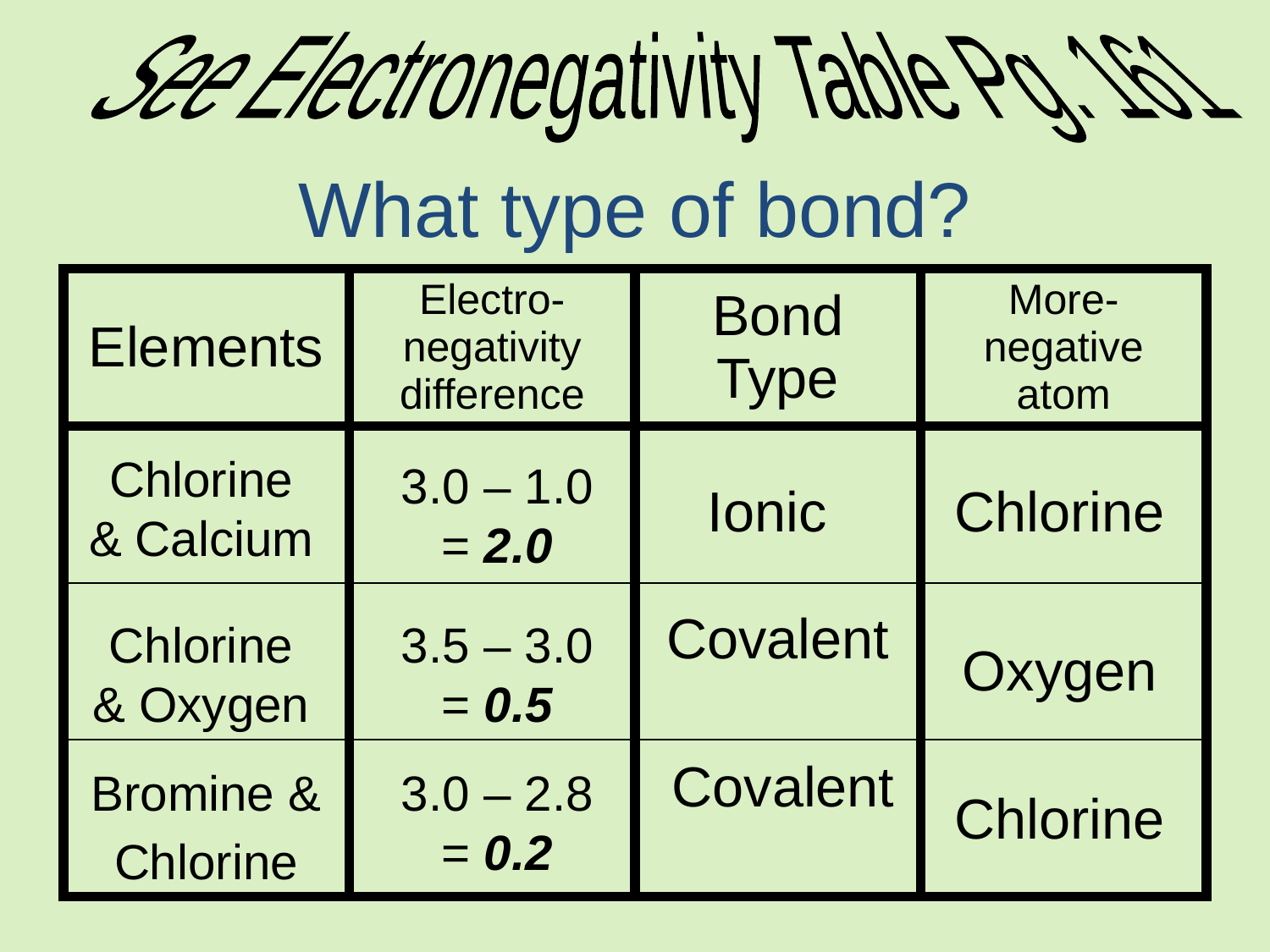

See Electronegativity Table Pg. 161
What type of bond?
| Elements | Electro-negativity difference | Bond Type | More-negative atom |
| --- | --- | --- | --- |
|  |  |  |  |
|  |  |  |  |
|  |  |  |  |

Chlorine & Calcium
3.0 – 1.0 = 2.0
Ionic
Chlorine
Covalent
Chlorine & Oxygen
3.5 – 3.0 = 0.5
Oxygen
Covalent
Bromine &
Chlorine
3.0 – 2.8 = 0.2
Chlorine